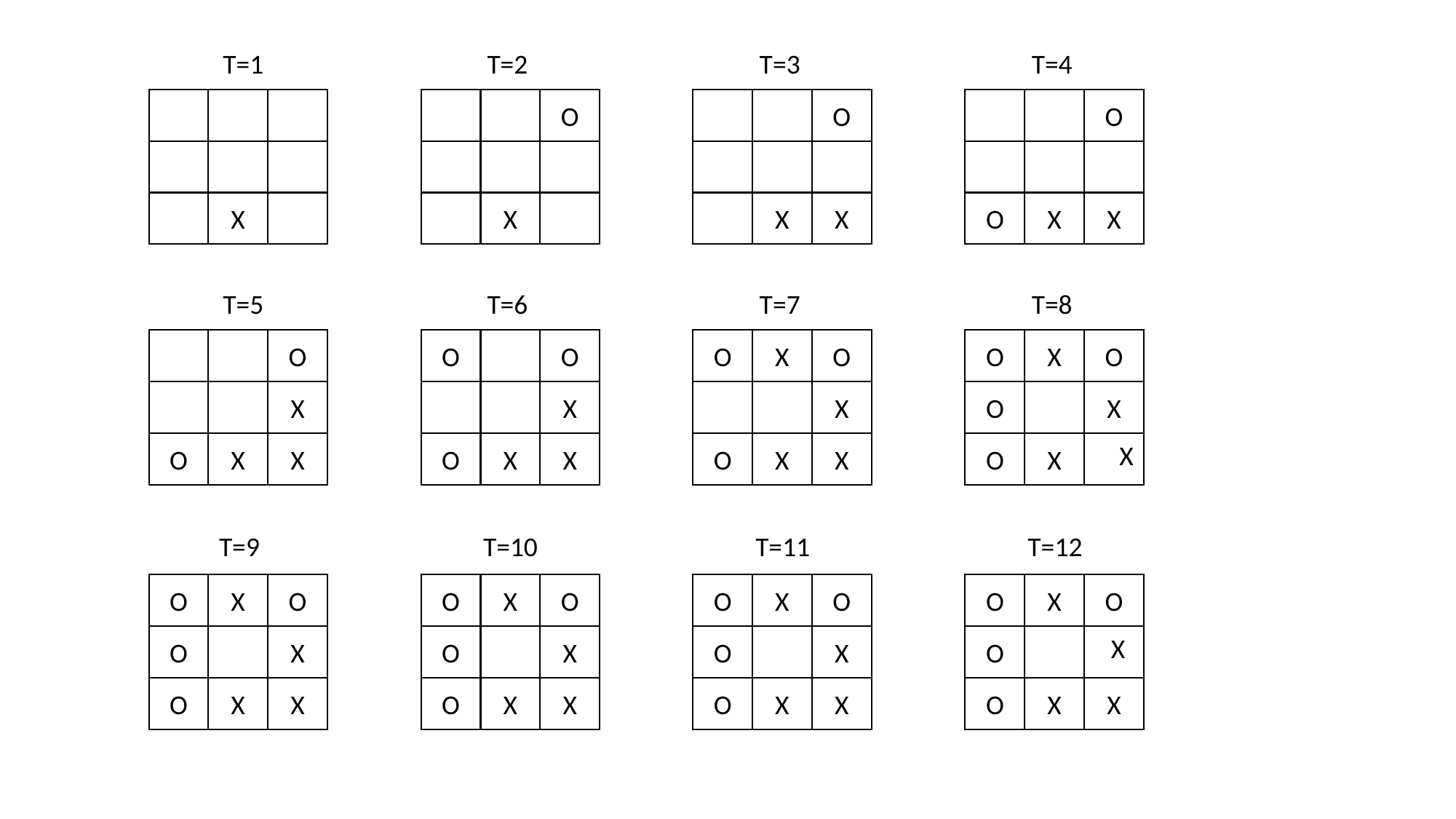

T=1
T=2
T=3
T=4

O

O

O

X

X

X
X
O
X
X
T=5
T=6
T=7
T=8

O
O

O
O
X
O
O
X
O

X

X

X
O

X
O
X
X
O
X
X
O
X
X
O
X
O
X
T=9
T=10
T=11
T=12
O
X
O
O
X
O
O
X
O
O
X
O
O

X
O

X
O

X
O

X
X
O
X
X
O
X
X
O
X
X
O
X
X